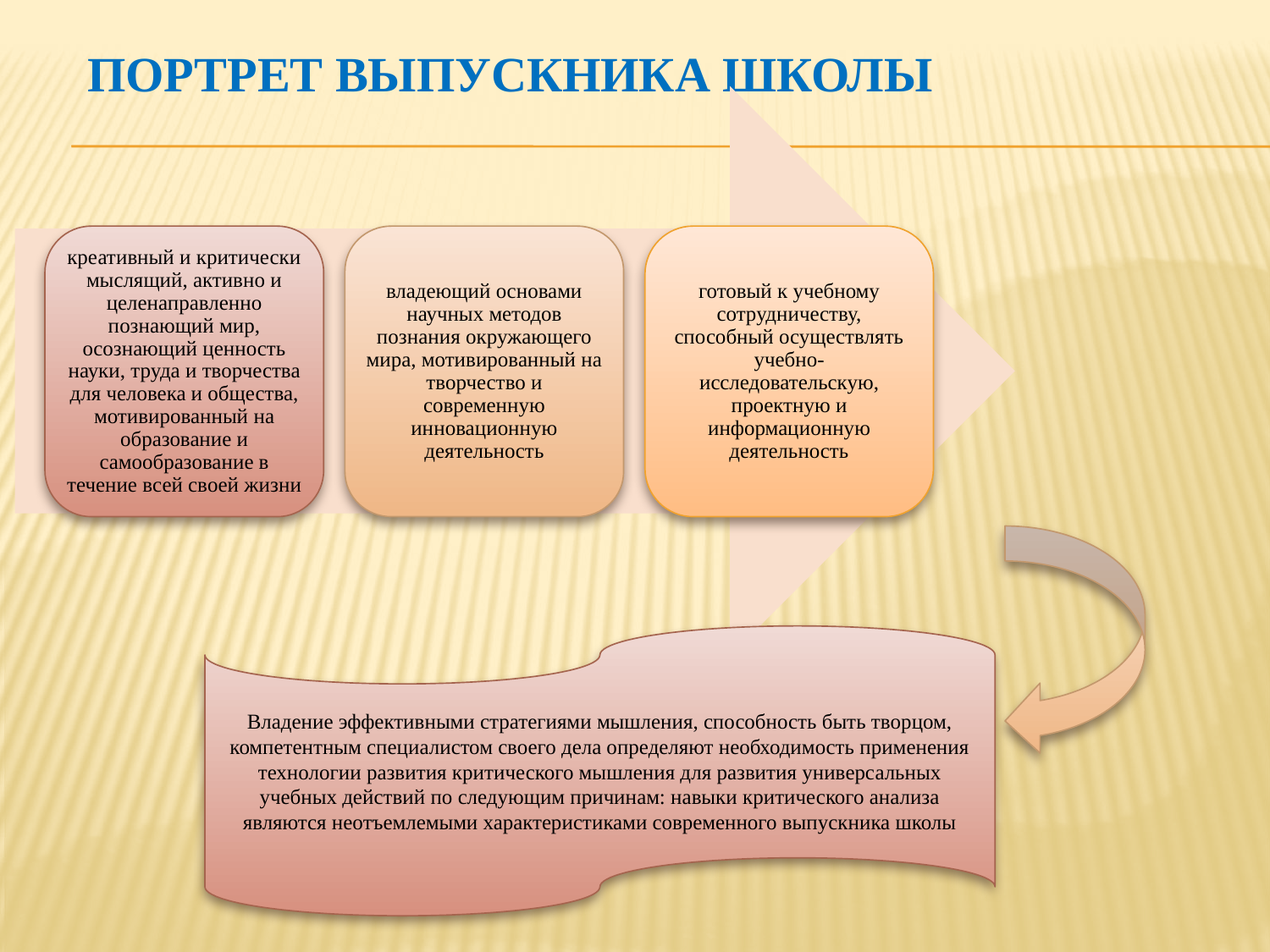

# Портрет выпускника школы

креативный и критически мыслящий, активно и целенаправленно познающий мир, осознающий ценность науки, труда и творчества для человека и общества, мотивированный на образование и самообразование в течение всей своей жизни
владеющий основами научных методов познания окружающего мира, мотивированный на творчество и современную инновационную деятельность
готовый к учебному сотрудничеству, способный осуществлять учебно-исследовательскую, проектную и информационную деятельность

Владение эффективными стратегиями мышления, способность быть творцом, компетентным специалистом своего дела определяют необходимость применения технологии развития критического мышления для развития универсальных учебных действий по следующим причинам: навыки критического анализа являются неотъемлемыми характеристиками современного выпускника школы